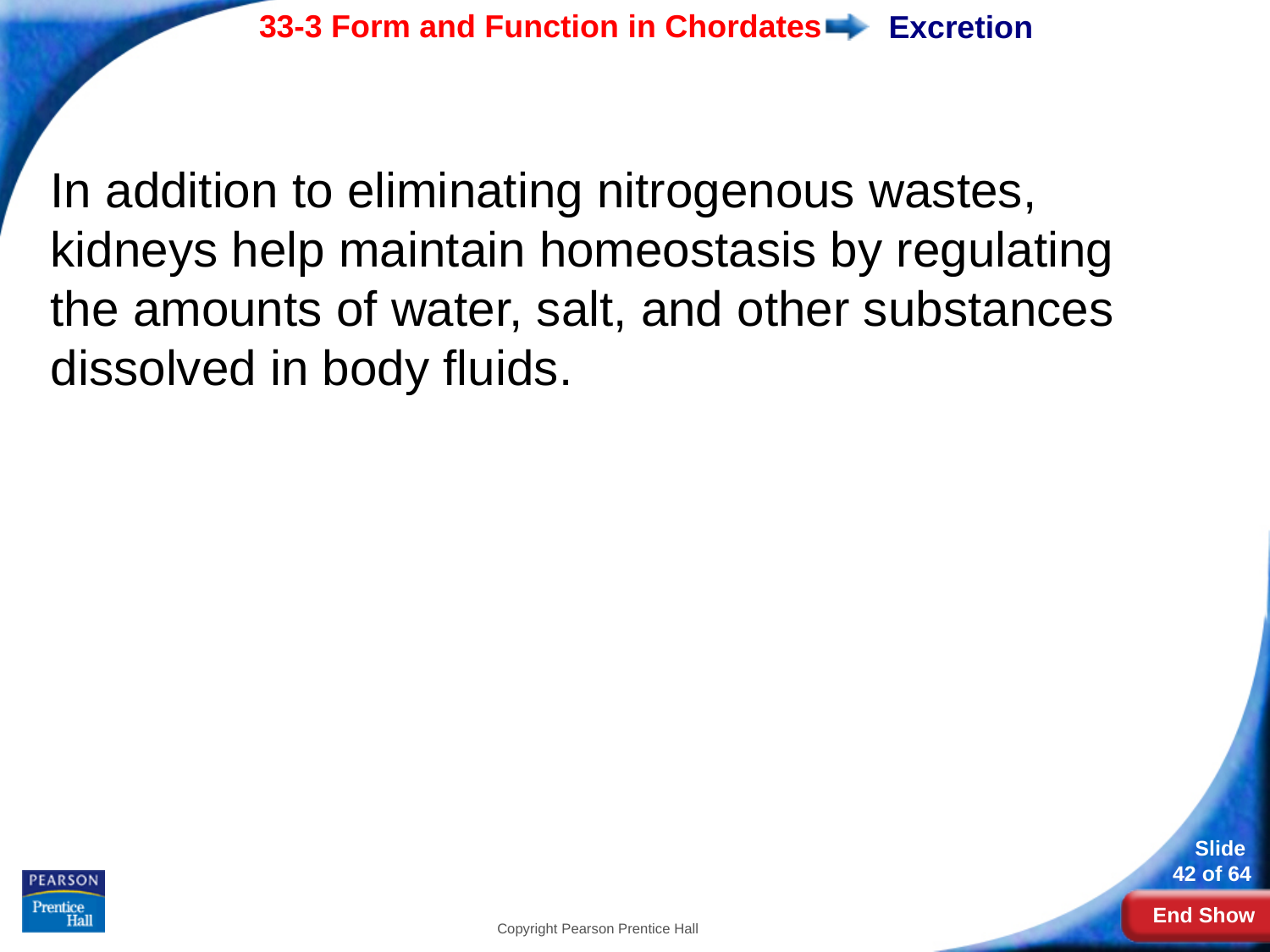

# Excretion
In addition to eliminating nitrogenous wastes, kidneys help maintain homeostasis by regulating the amounts of water, salt, and other substances dissolved in body fluids.
Copyright Pearson Prentice Hall